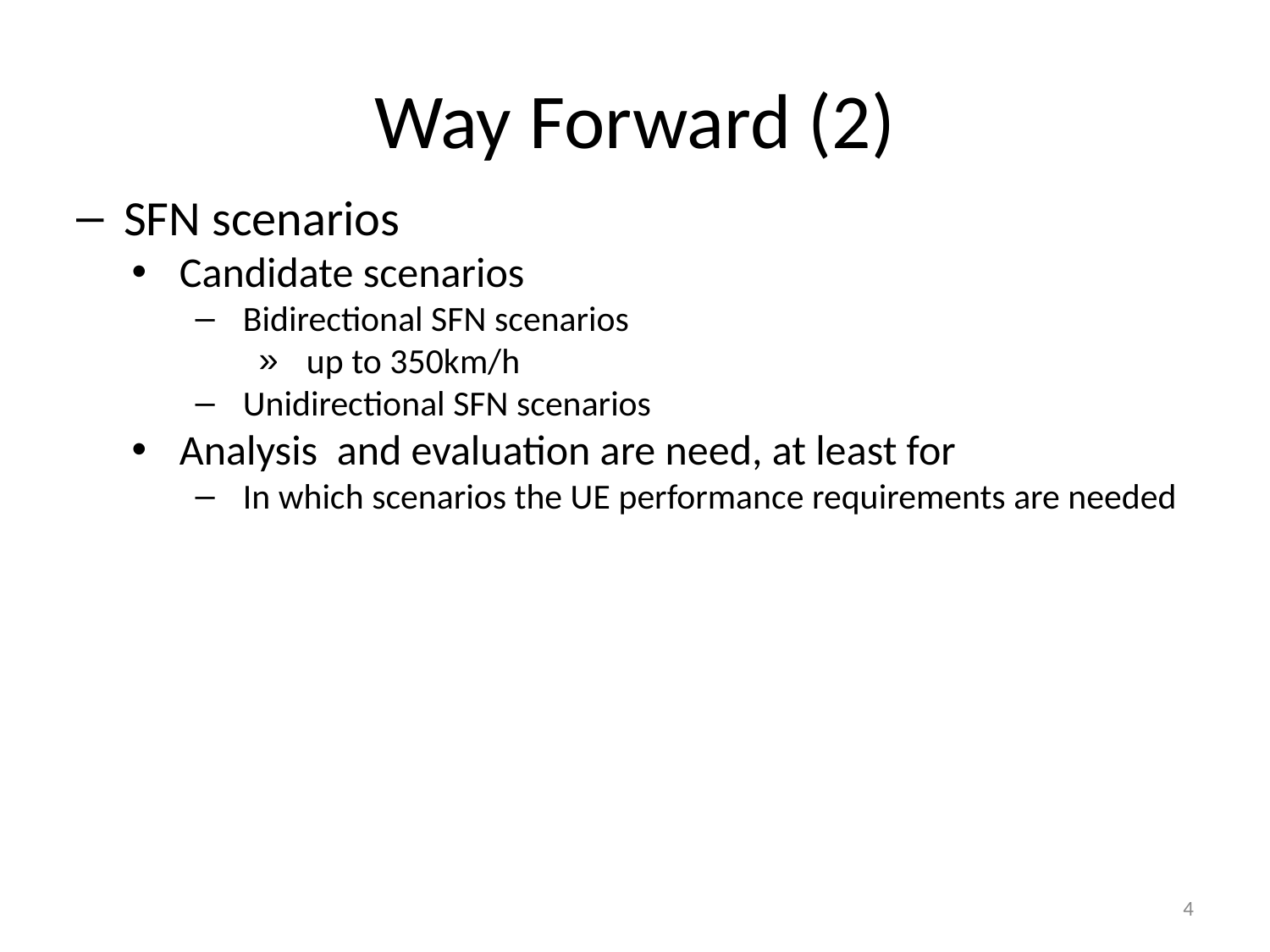

# Way Forward (2)
SFN scenarios
Candidate scenarios
Bidirectional SFN scenarios
up to 350km/h
Unidirectional SFN scenarios
Analysis  and evaluation are need, at least for
In which scenarios the UE performance requirements are needed

4